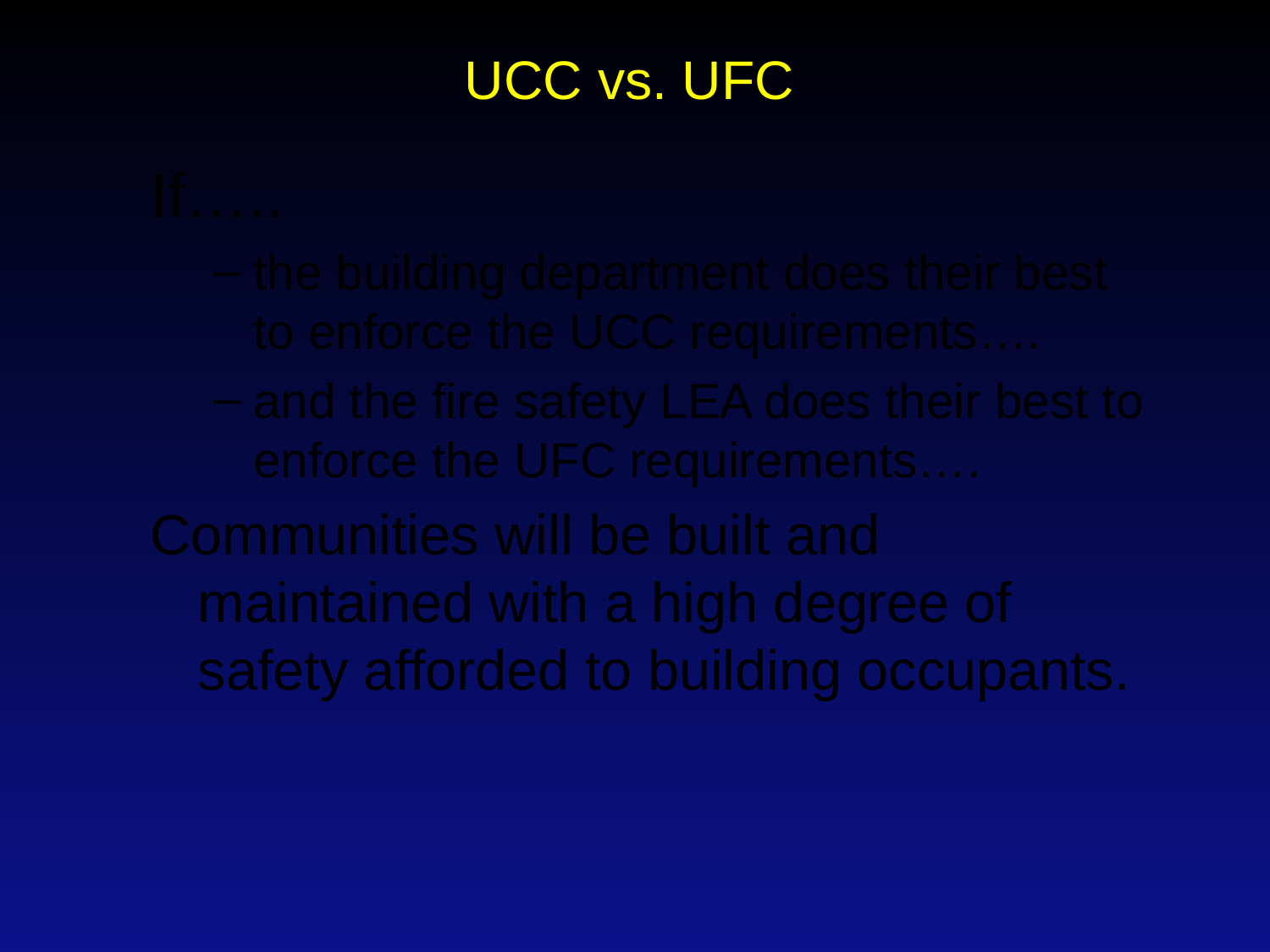

# UCC vs. UFC
If…..
the building department does their best to enforce the UCC requirements….
and the fire safety LEA does their best to enforce the UFC requirements….
Communities will be built and maintained with a high degree of safety afforded to building occupants.